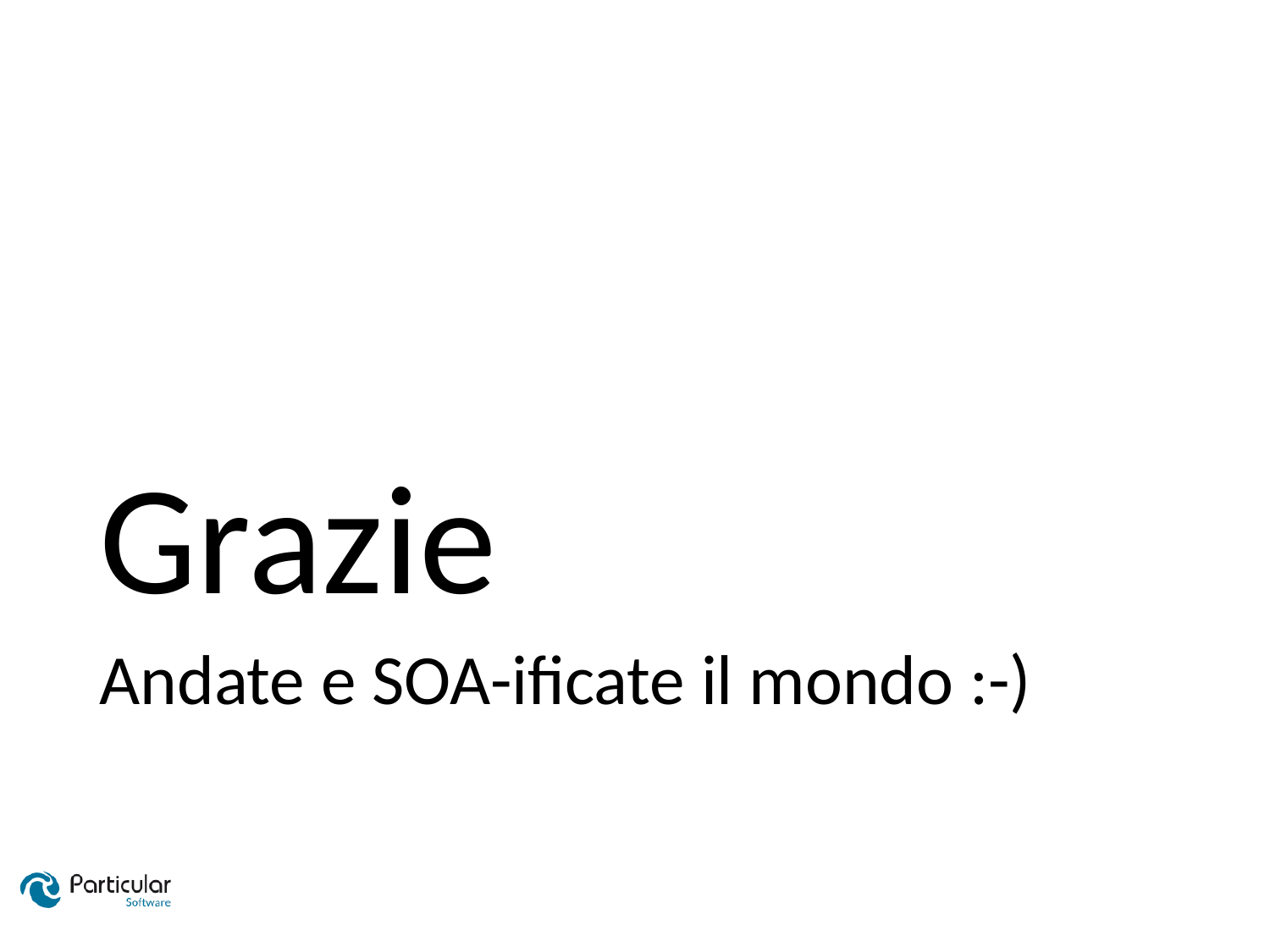

# Grazie
Andate e SOA-ificate il mondo :-)